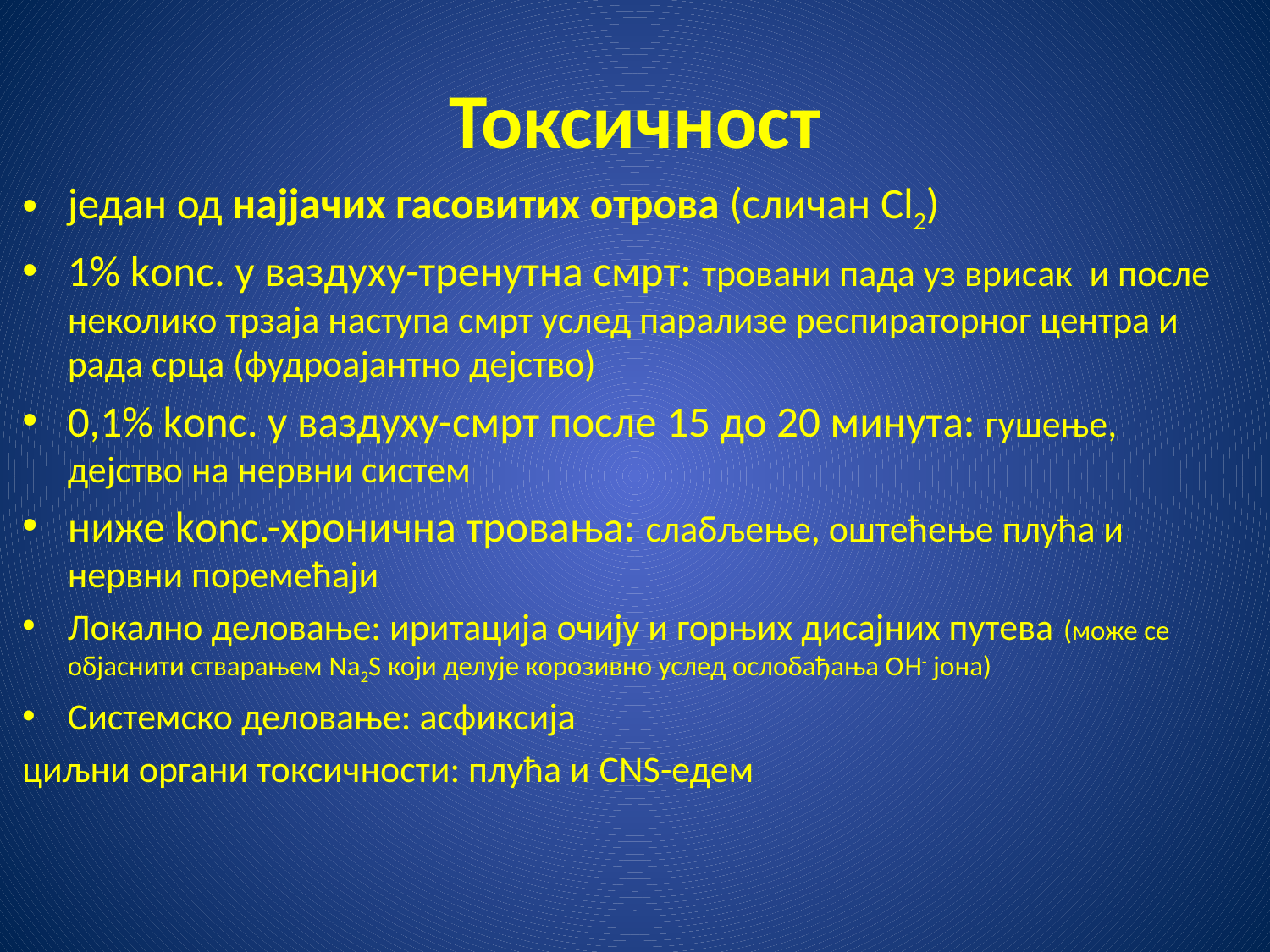

# Токсичност
један од најјачих гасовитих отрова (сличан Cl2)
1% kоnc. у ваздуху-тренутна смрт: тровани пада уз врисак  и после неколико трзаја наступа смрт услед парализе респираторног центра и рада срца (фудроајантно дејство)
0,1% kоnc. у ваздуху-смрт после 15 до 20 минута: гушење, дејство на нервни систем
ниже kоnc.-хронична тровања: слабљење, оштећење плућа и нервни поремећаји
Локално деловање: иритација очију и горњих дисајних путева (може се објаснити стварањем Nа2S који делује корозивно услед ослобађања ОH- јона)
Системско деловање: асфиксија
циљни органи токсичности: плућа и CNS-едем